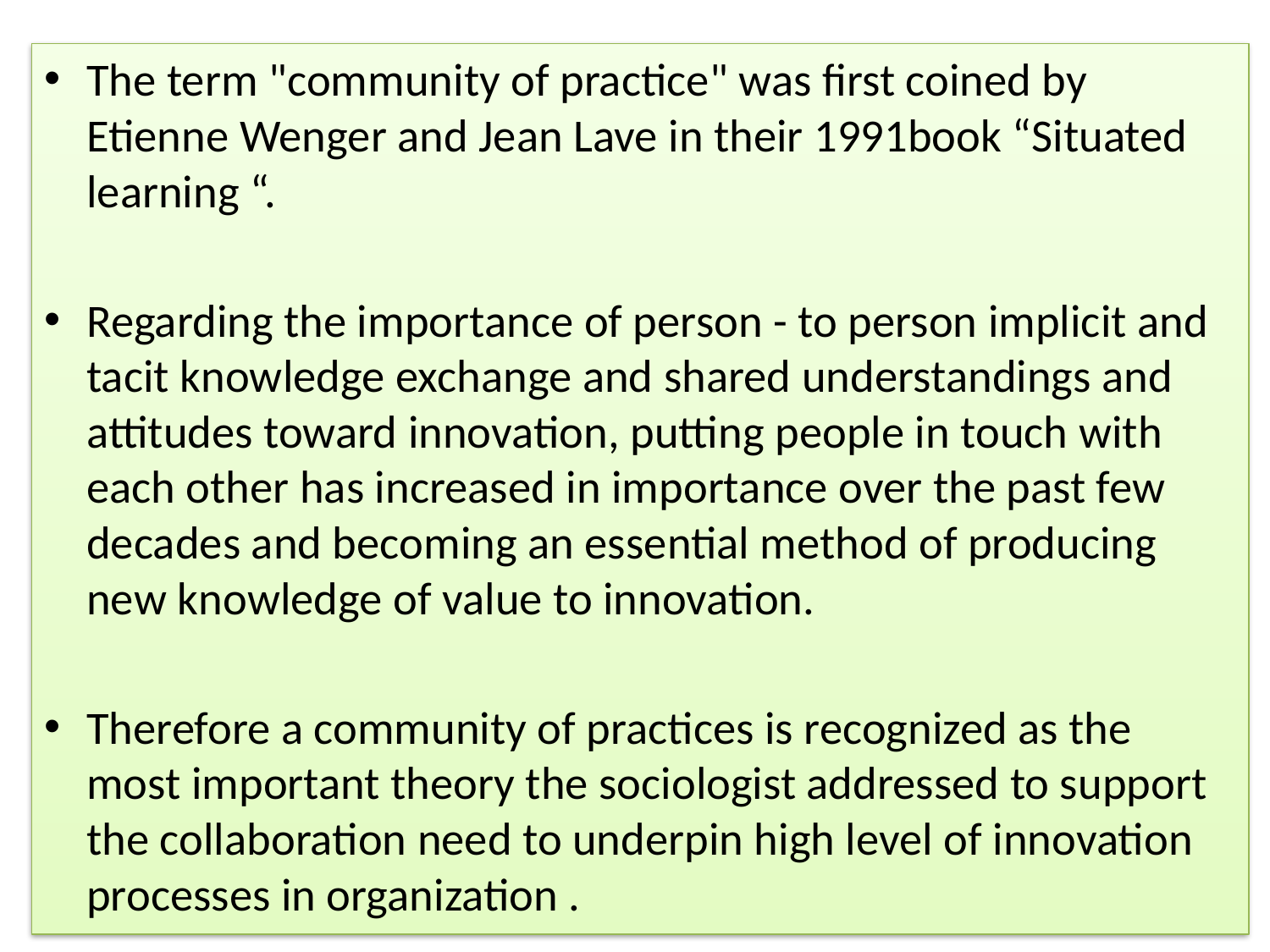

The term "community of practice" was first coined by Etienne Wenger and Jean Lave in their 1991book “Situated learning “.

Regarding the importance of person - to person implicit and tacit knowledge exchange and shared understandings and attitudes toward innovation, putting people in touch with each other has increased in importance over the past few decades and becoming an essential method of producing new knowledge of value to innovation.

Therefore a community of practices is recognized as the most important theory the sociologist addressed to support the collaboration need to underpin high level of innovation processes in organization .

37